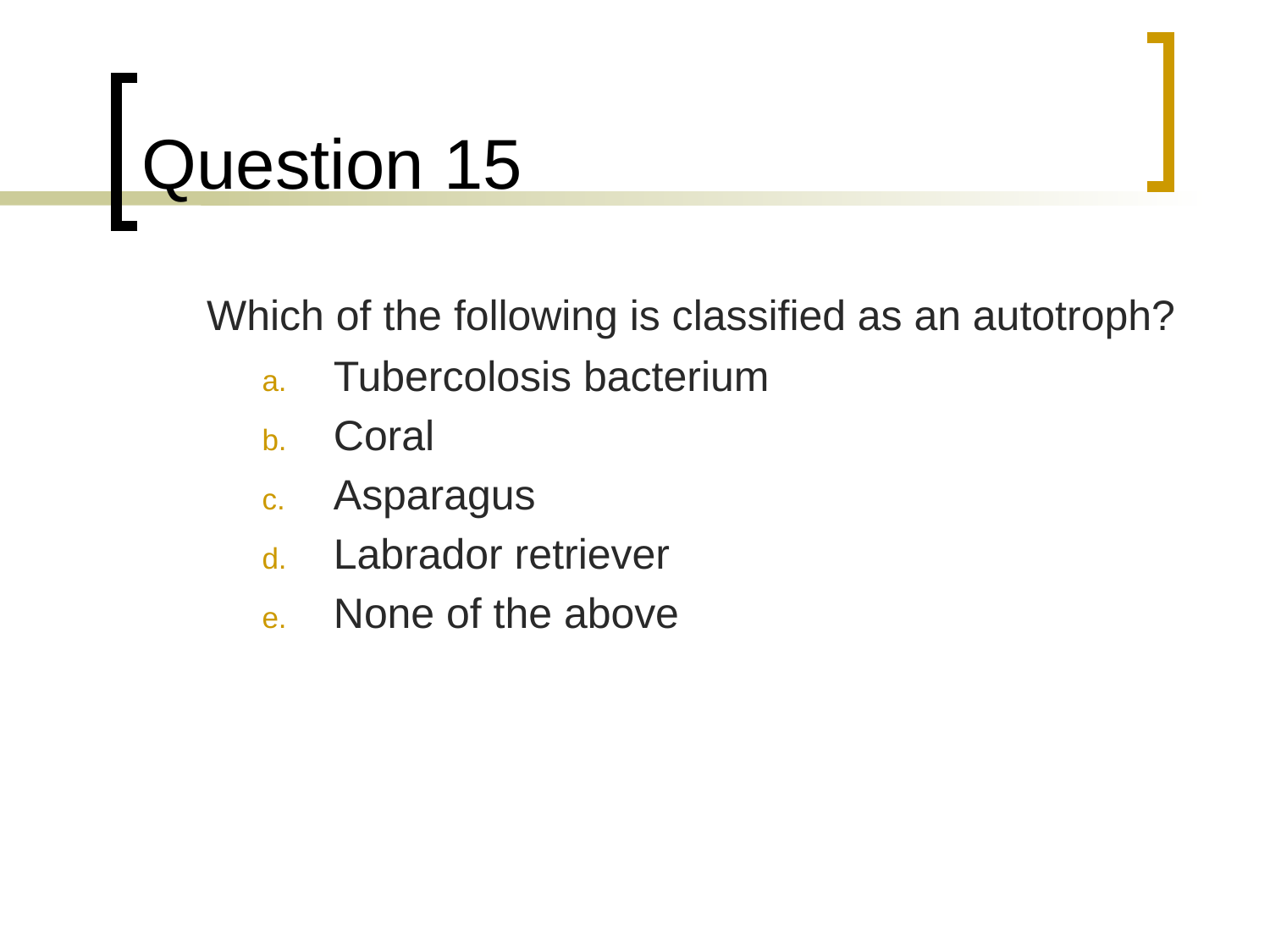

# Question 15
	Which of the following is classified as an autotroph?
Tubercolosis bacterium
Coral
Asparagus
Labrador retriever
None of the above